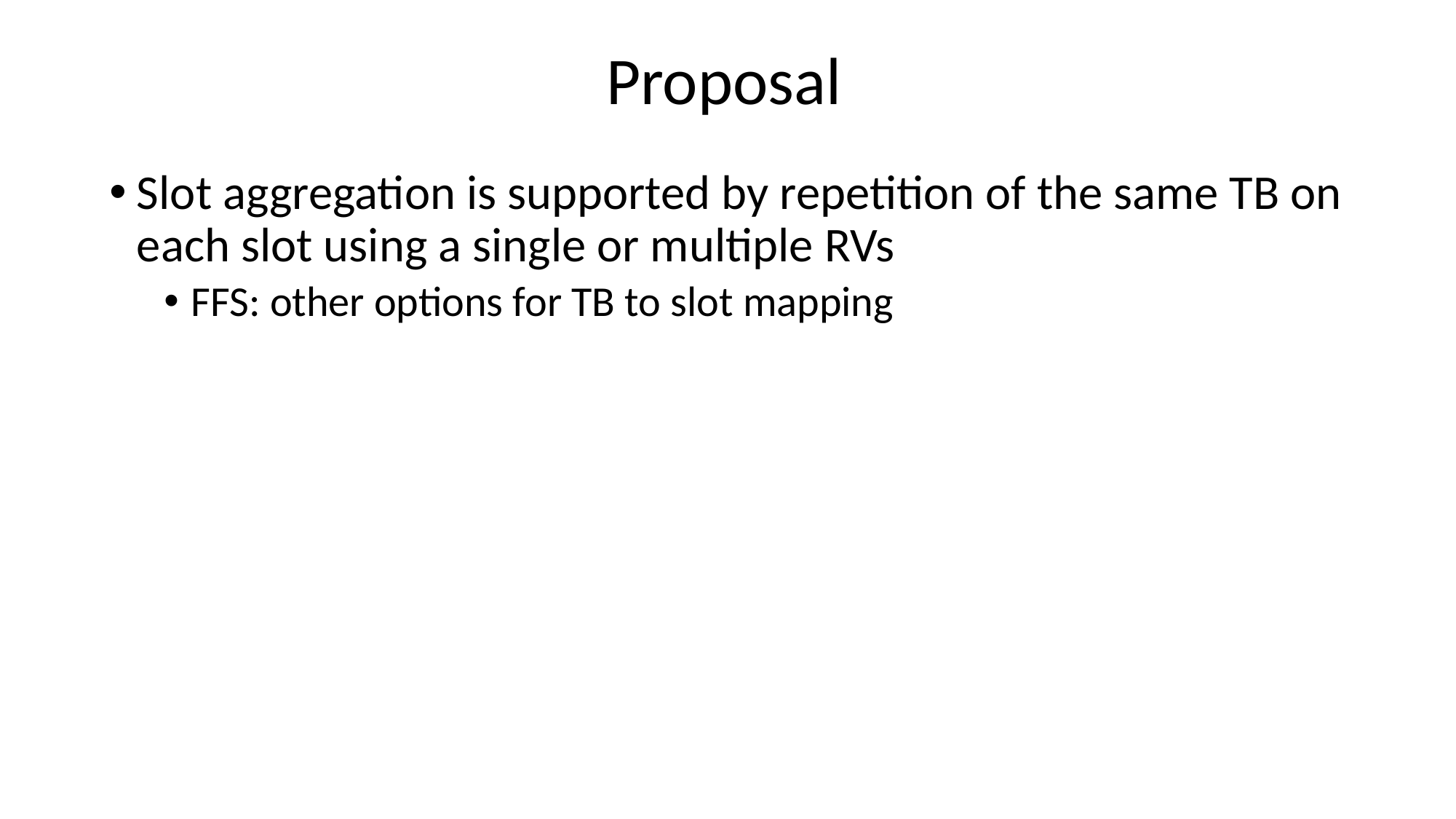

# Proposal
Slot aggregation is supported by repetition of the same TB on each slot using a single or multiple RVs
FFS: other options for TB to slot mapping